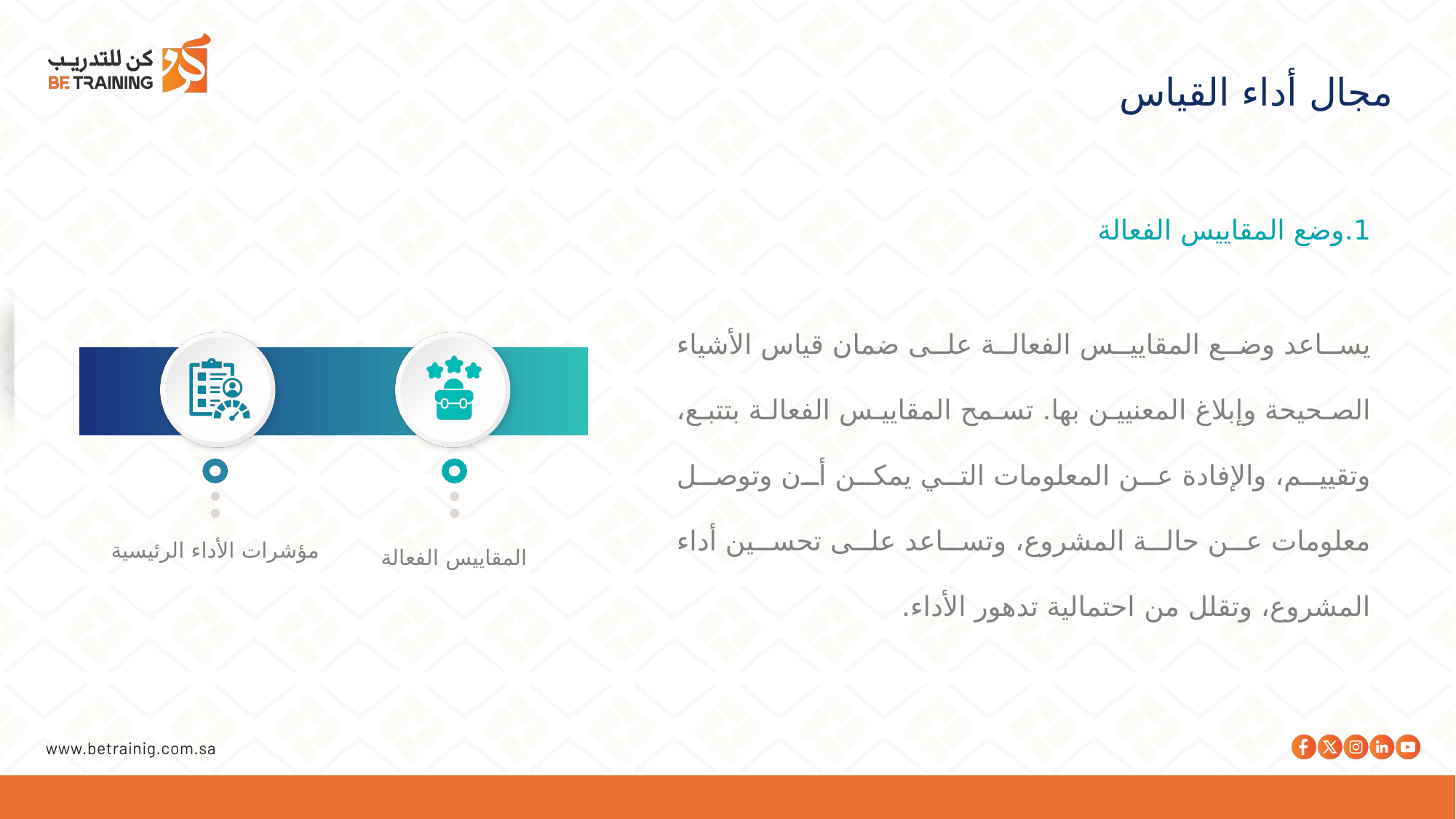

مجال أداء القياس
1.وضع المقاييس الفعالة

يساعد وضع المقاييس الفعالة على ضمان قياس الأشياء الصحيحة وإبلاغ المعنيين بها. تسمح المقاييس الفعالة بتتبع، وتقييم، والإفادة عن المعلومات التي يمكن أن وتوصل معلومات عن حالة المشروع، وتساعد على تحسين أداء المشروع، وتقلل من احتمالية تدهور الأداء.

المقاييس الفعالة
مؤشرات الأداء الرئيسية